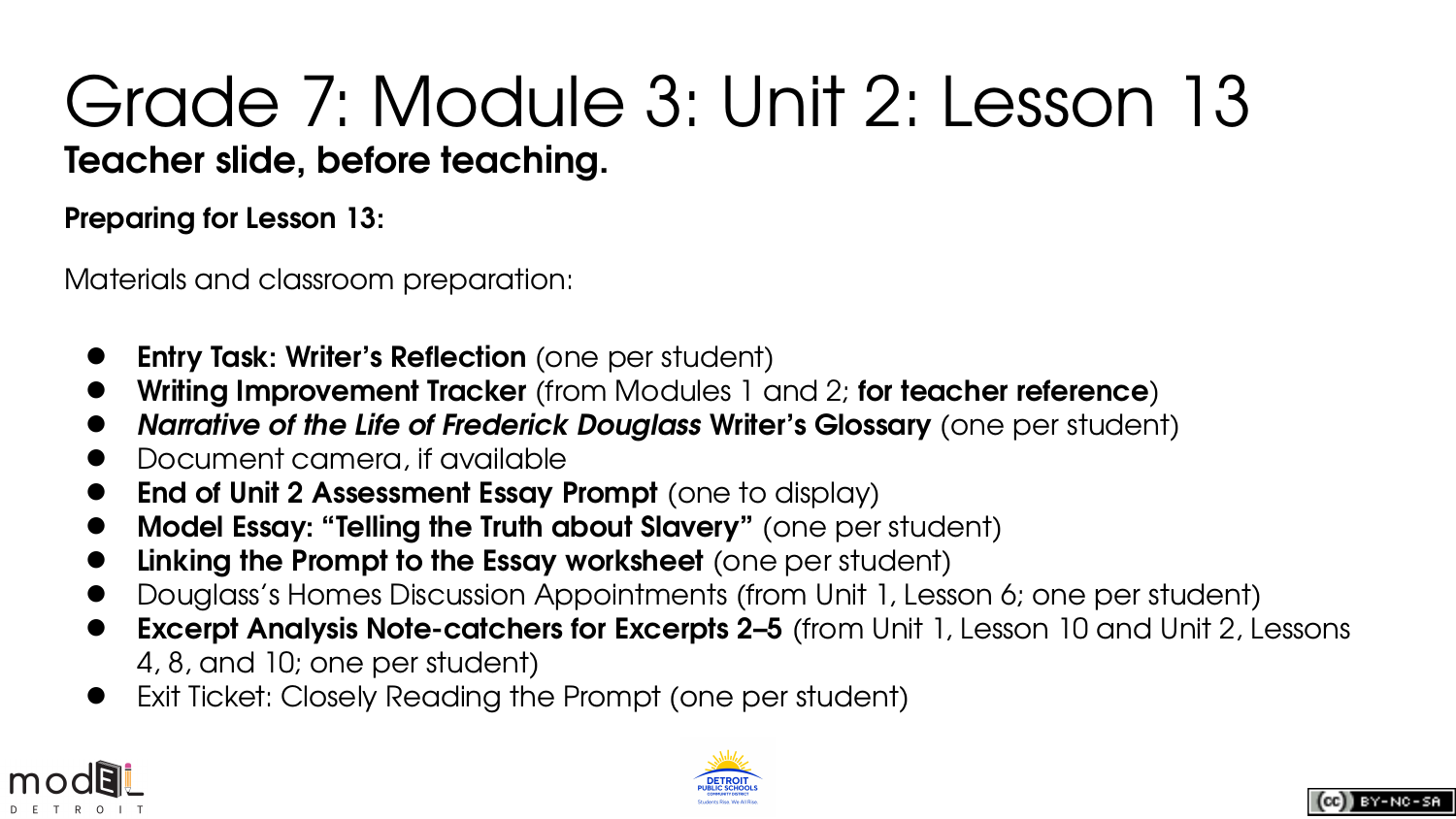

Grade 7: Module 3: Unit 2: Lesson 13
Teacher slide, before teaching.

Preparing for Lesson 13:

Materials and classroom preparation:

Entry Task: Writer’s Reflection (one per student)
Writing Improvement Tracker (from Modules 1 and 2; for teacher reference)
Narrative of the Life of Frederick Douglass Writer’s Glossary (one per student)
Document camera, if available
End of Unit 2 Assessment Essay Prompt (one to display)
Model Essay: “Telling the Truth about Slavery” (one per student)
Linking the Prompt to the Essay worksheet (one per student)
Douglass’s Homes Discussion Appointments (from Unit 1, Lesson 6; one per student)
Excerpt Analysis Note-catchers for Excerpts 2–5 (from Unit 1, Lesson 10 and Unit 2, Lessons 4, 8, and 10; one per student)
Exit Ticket: Closely Reading the Prompt (one per student)